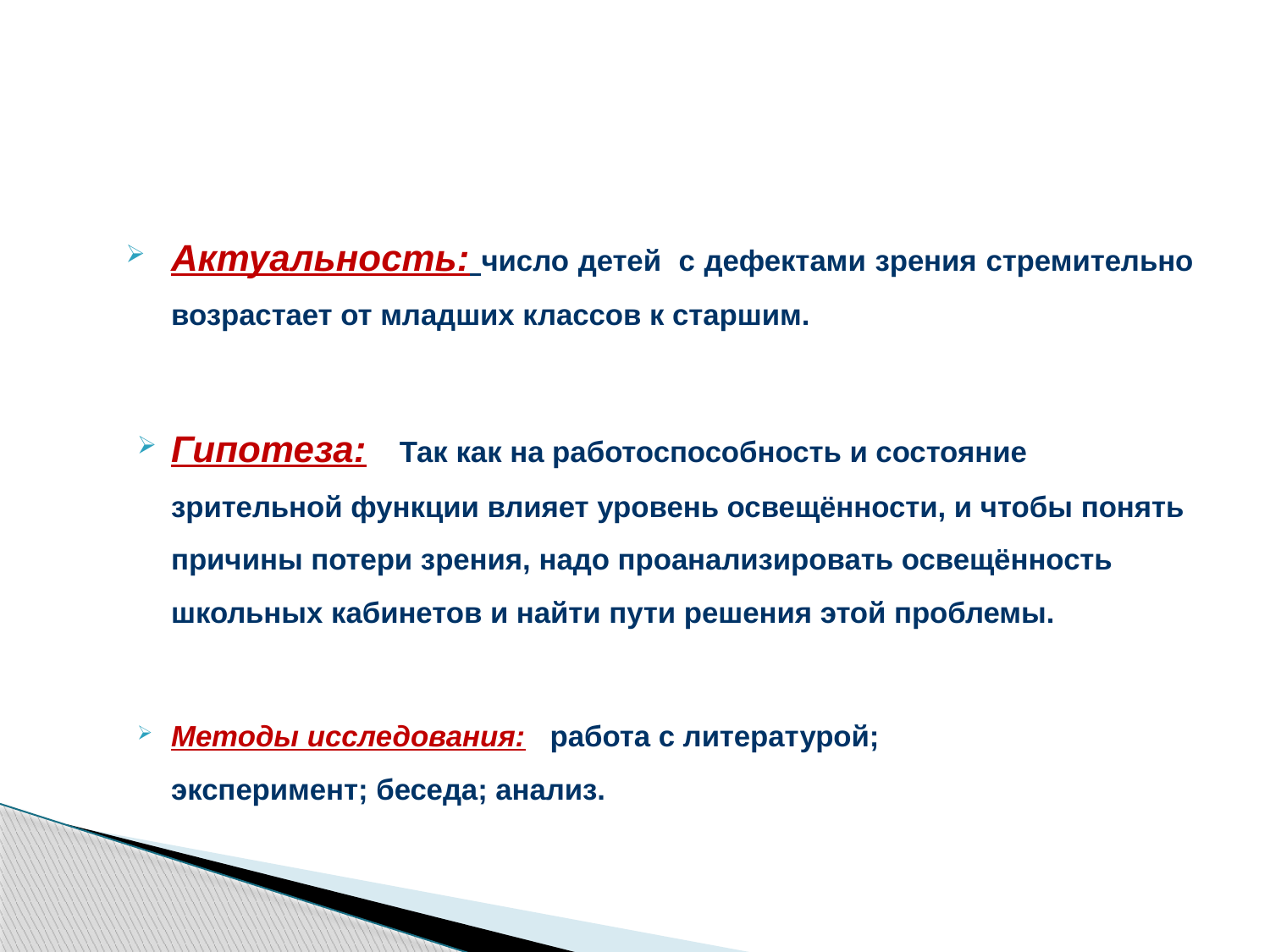

#
Актуальность: число детей  с дефектами зрения стремительно возрастает от младших классов к старшим.

Гипотеза:    Так как на работоспособность и состояние зрительной функции влияет уровень освещённости, и чтобы понять причины потери зрения, надо проанализировать освещённость школьных кабинетов и найти пути решения этой проблемы.

Методы исследования:   работа с литературой;     эксперимент; беседа; анализ.